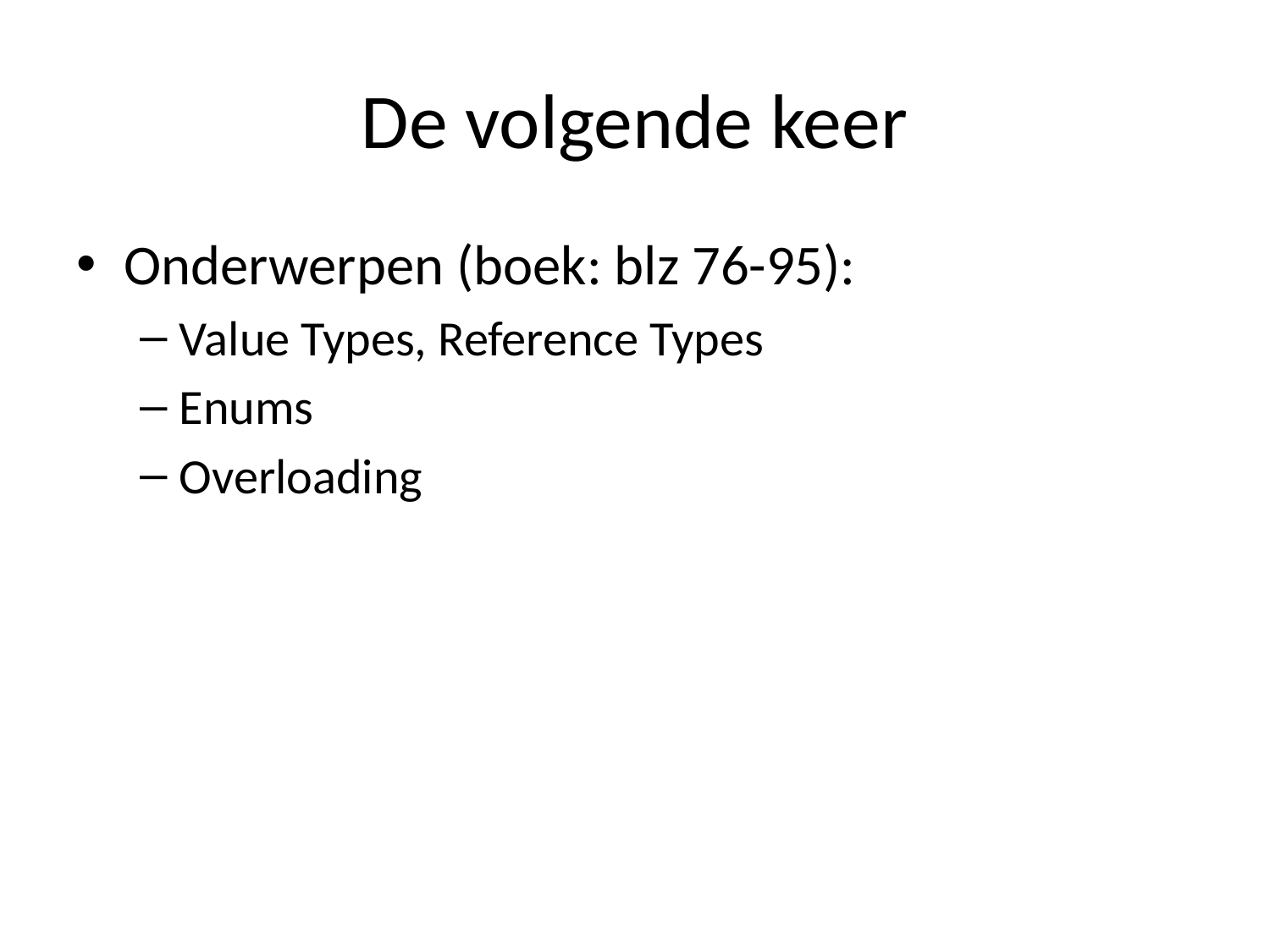

# De volgende keer
Onderwerpen (boek: blz 76-95):
Value Types, Reference Types
Enums
Overloading